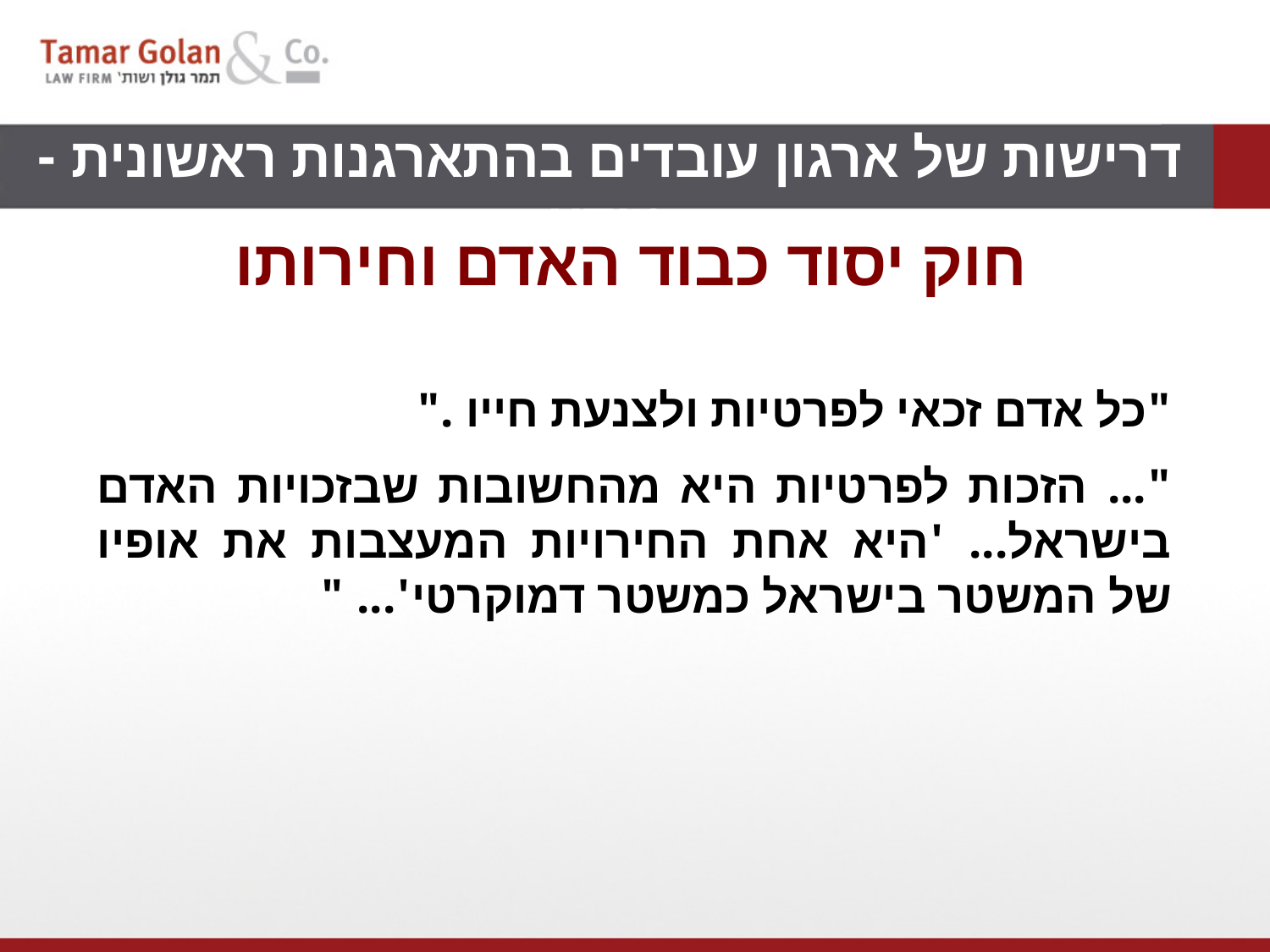

דרישות של ארגון עובדים בהתארגנות ראשונית - מידע
חוק יסוד כבוד האדם וחירותו
"כל אדם זכאי לפרטיות ולצנעת חייו ."
"... הזכות לפרטיות היא מהחשובות שבזכויות האדם בישראל... 'היא אחת החירויות המעצבות את אופיו של המשטר בישראל כמשטר דמוקרטי'... "